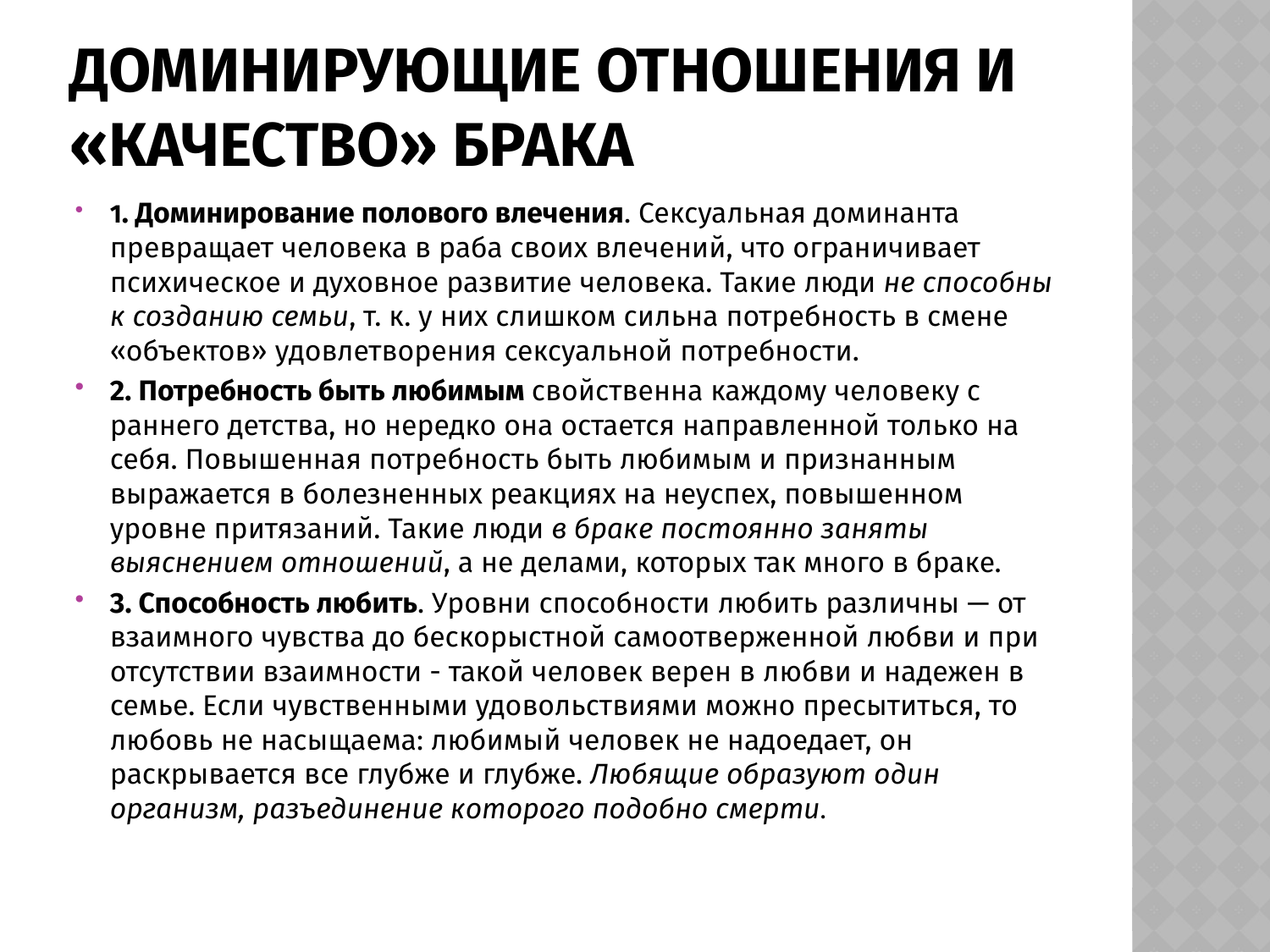

# Доминирующие отношения и  «качество» брака
1. Доминирование полового влечения. Сексуальная доминанта превращает человека в раба своих влечений, что ограничивает психическое и духовное развитие человека. Такие люди не способны к созданию семьи, т. к. у них слишком сильна потребность в смене «объектов» удовлетворения сексуальной потребности.
2. Потребность быть любимым свойственна каждому человеку с раннего детства, но нередко она остается направленной только на себя. Повышенная потребность быть любимым и признанным выражается в болезненных реакциях на неуспех, повышенном уровне притязаний. Такие люди в браке постоянно заняты выяснением отношений, а не делами, которых так много в браке.
3. Способность любить. Уровни способности любить различны — от взаимного чувства до бескорыстной самоотверженной любви и при отсутствии взаимности - такой человек верен в любви и надежен в семье. Если чувственными удовольствиями можно пресытиться, то любовь не насыщаема: любимый человек не надоедает, он раскрывается все глубже и глубже. Любящие образуют один организм, разъединение которого подобно смерти.